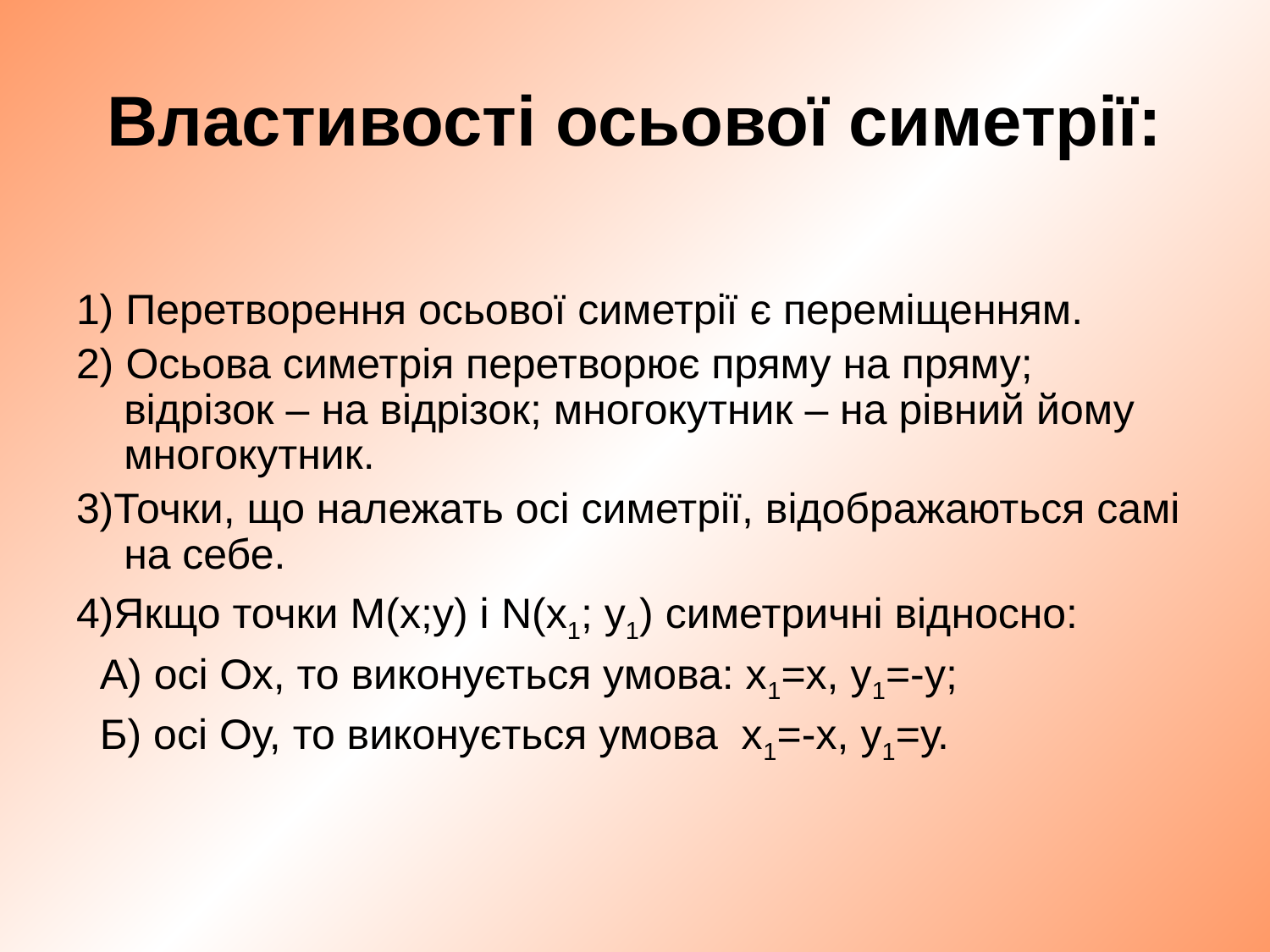

# Властивості осьової симетрії:

1) Перетворення осьової симетрії є переміщенням.
2) Осьова симетрія перетворює пряму на пряму; відрізок – на відрізок; многокутник – на рівний йому многокутник.
3)Точки, що належать осі симетрії, відображаються самі на себе.
4)Якщо точки М(х;у) і N(х1; у1) симетричні відносно:
  А) осі Ох, то виконується умова: х1=х, у1=-у;
  Б) осі Оу, то виконується умова  х1=-х, у1=у.